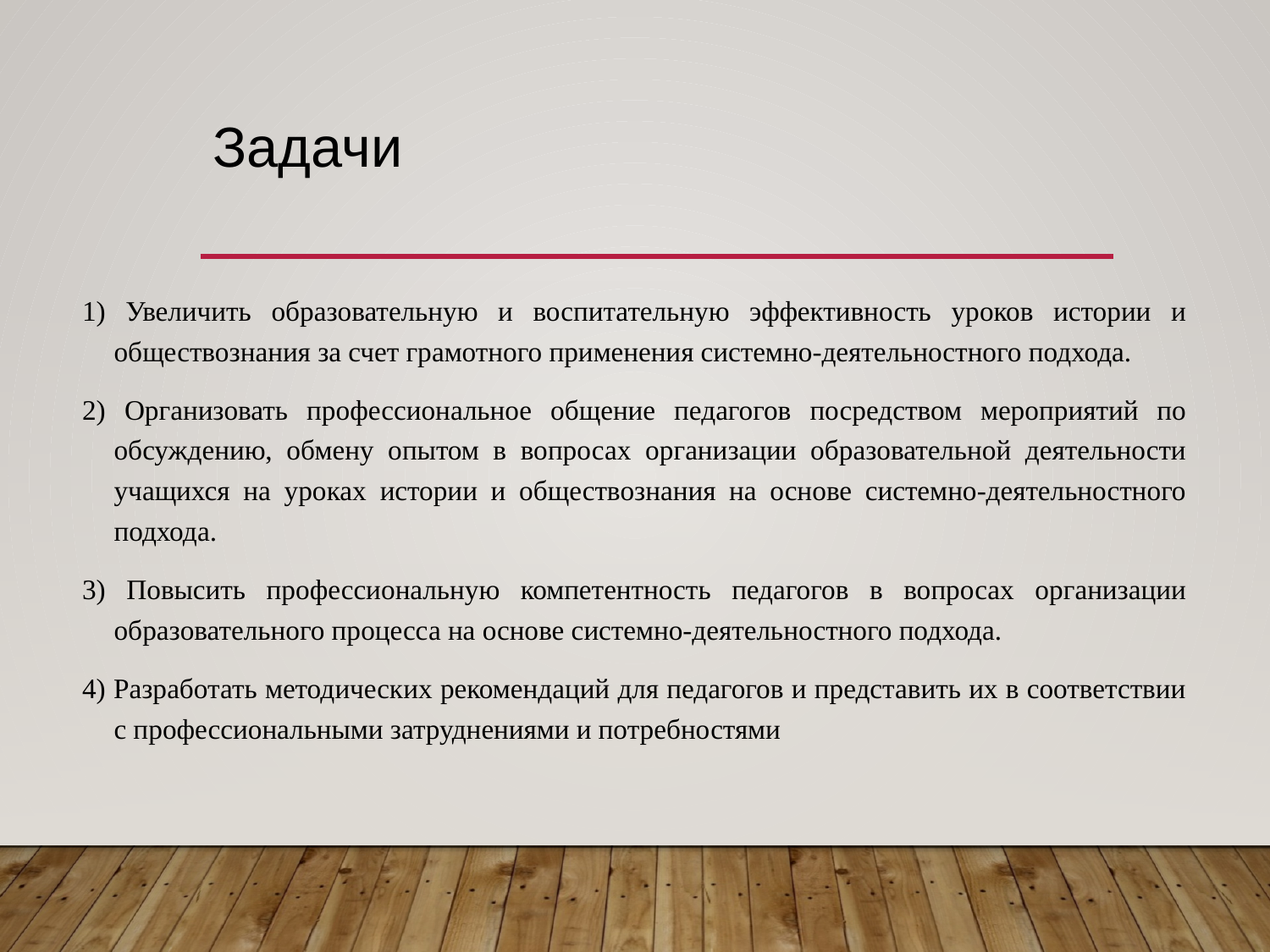

# Задачи
1) Увеличить образовательную и воспитательную эффективность уроков истории и обществознания за счет грамотного применения системно-деятельностного подхода.
2) Организовать профессиональное общение педагогов посредством мероприятий по обсуждению, обмену опытом в вопросах организации образовательной деятельности учащихся на уроках истории и обществознания на основе системно-деятельностного подхода.
3) Повысить профессиональную компетентность педагогов в вопросах организации образовательного процесса на основе системно-деятельностного подхода.
4) Разработать методических рекомендаций для педагогов и представить их в соответствии с профессиональными затруднениями и потребностями